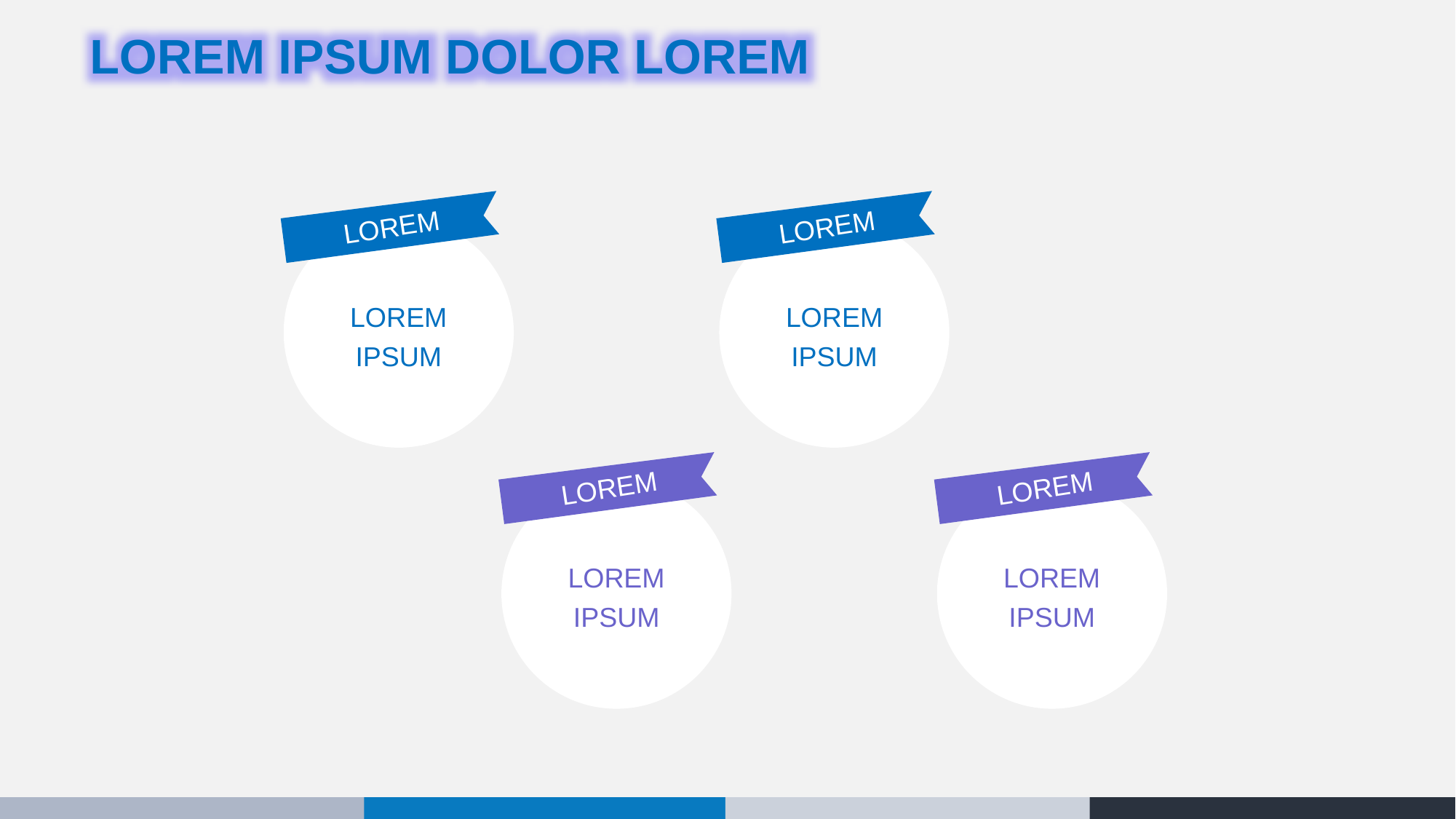

LOREM IPSUM DOLOR LOREM
LOREM
LOREM IPSUM
LOREM
LOREM IPSUM
LOREM
LOREM IPSUM
LOREM
LOREM IPSUM